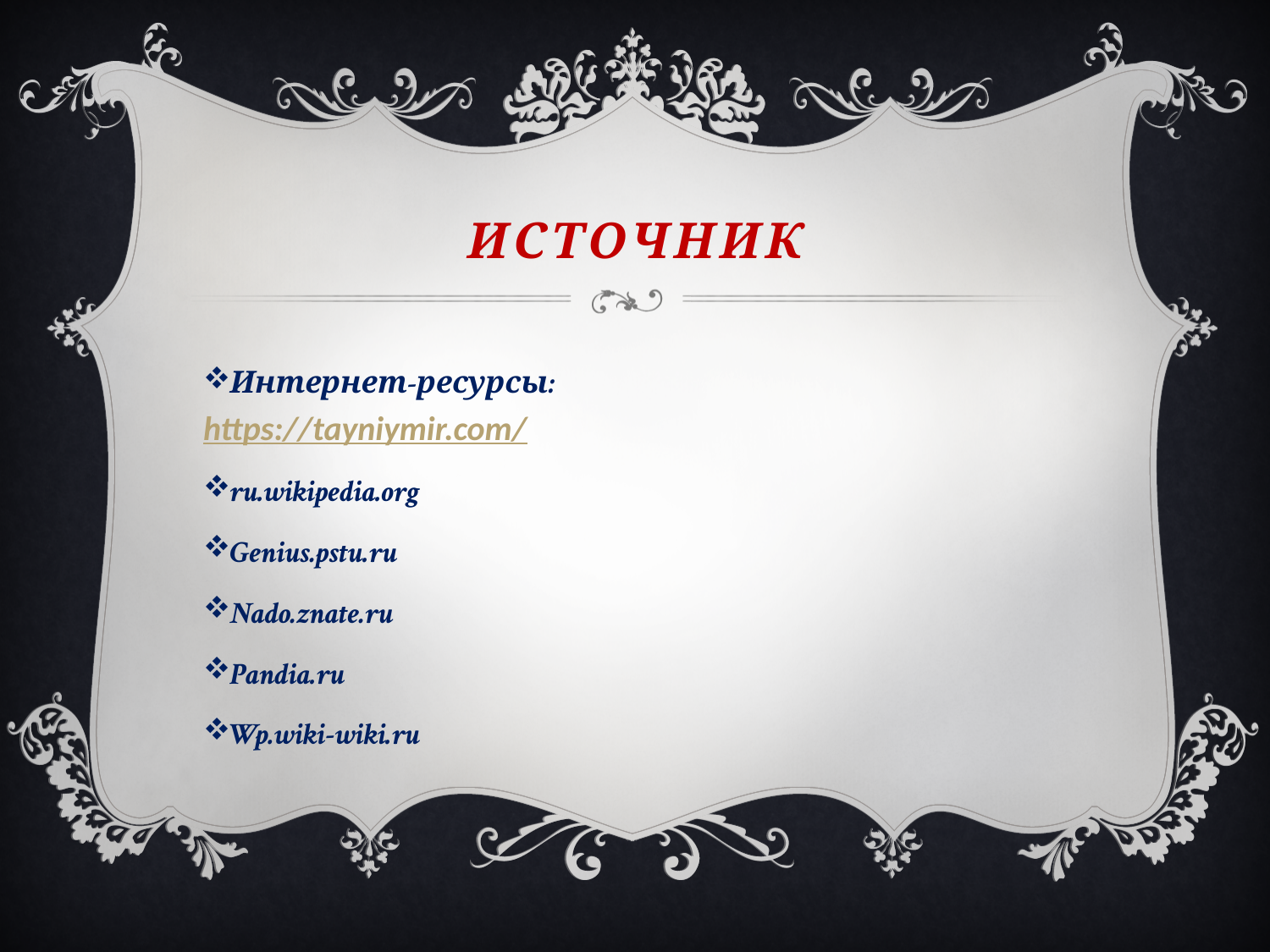

# Источник
Интернет-ресурсы:
https://tayniymir.com/
ru.wikipedia.org
Genius.pstu.ru
Nado.znate.ru
Pandia.ru
Wp.wiki-wiki.ru